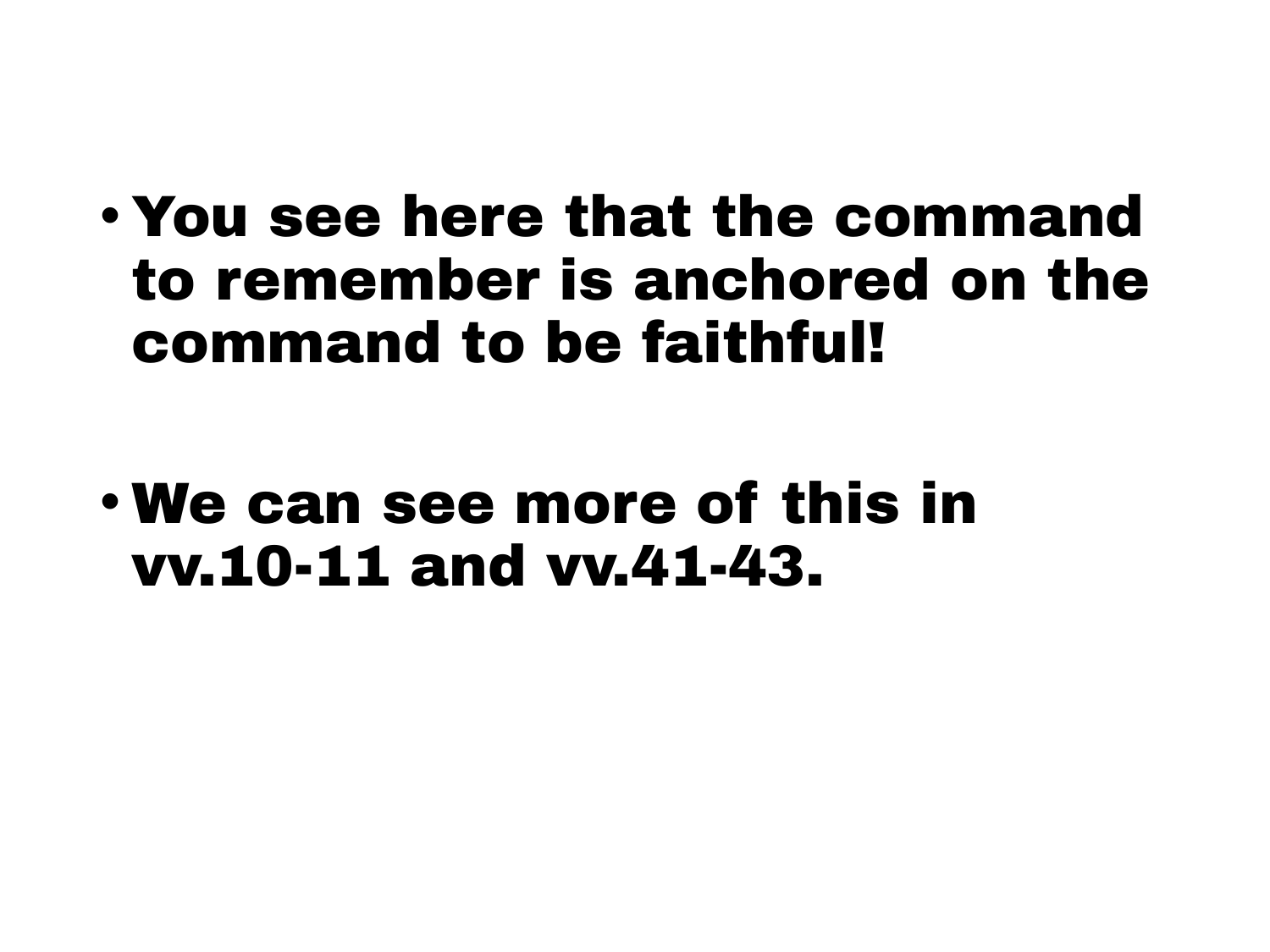

#
You see here that the command to remember is anchored on the command to be faithful!

We can see more of this in vv.10-11 and vv.41-43.